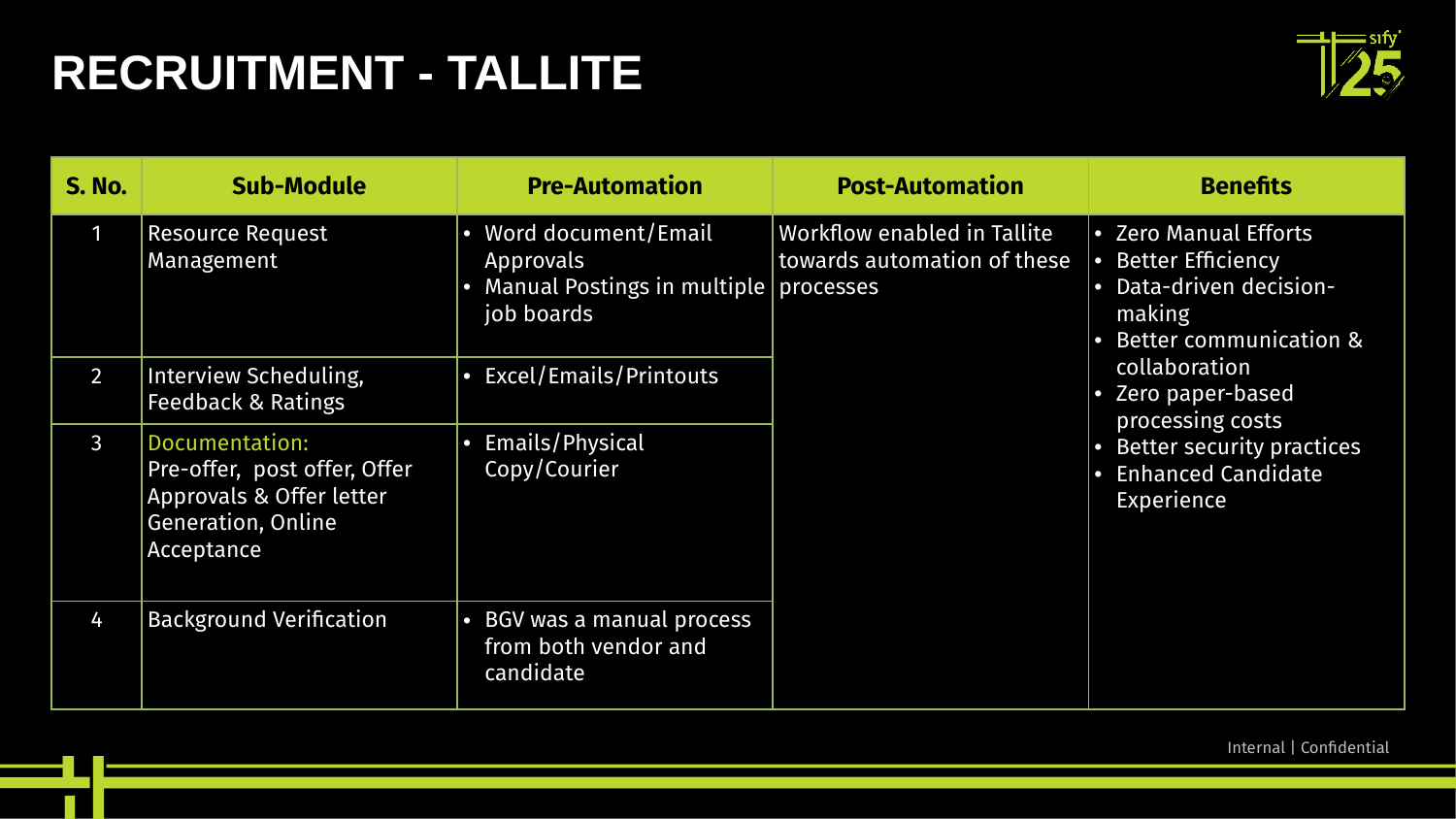

# RECRUITMENT - TALLITE
| S. No. | Sub-Module | Pre-Automation | Post-Automation | Benefits |
| --- | --- | --- | --- | --- |
| 1 | Resource Request Management | Word document/Email Approvals Manual Postings in multiple job boards | Workflow enabled in Tallite towards automation of these processes | Zero Manual Efforts Better Efficiency Data-driven decision-making Better communication & collaboration Zero paper-based processing costs Better security practices Enhanced Candidate Experience |
| 2 | Interview Scheduling, Feedback & Ratings | Excel/Emails/Printouts |  |  |
| 3 | Documentation: Pre-offer, post offer, Offer Approvals & Offer letter Generation, Online Acceptance | Emails/Physical Copy/Courier |  |  |
| 4 | Background Verification | BGV was a manual process from both vendor and candidate |  |  |